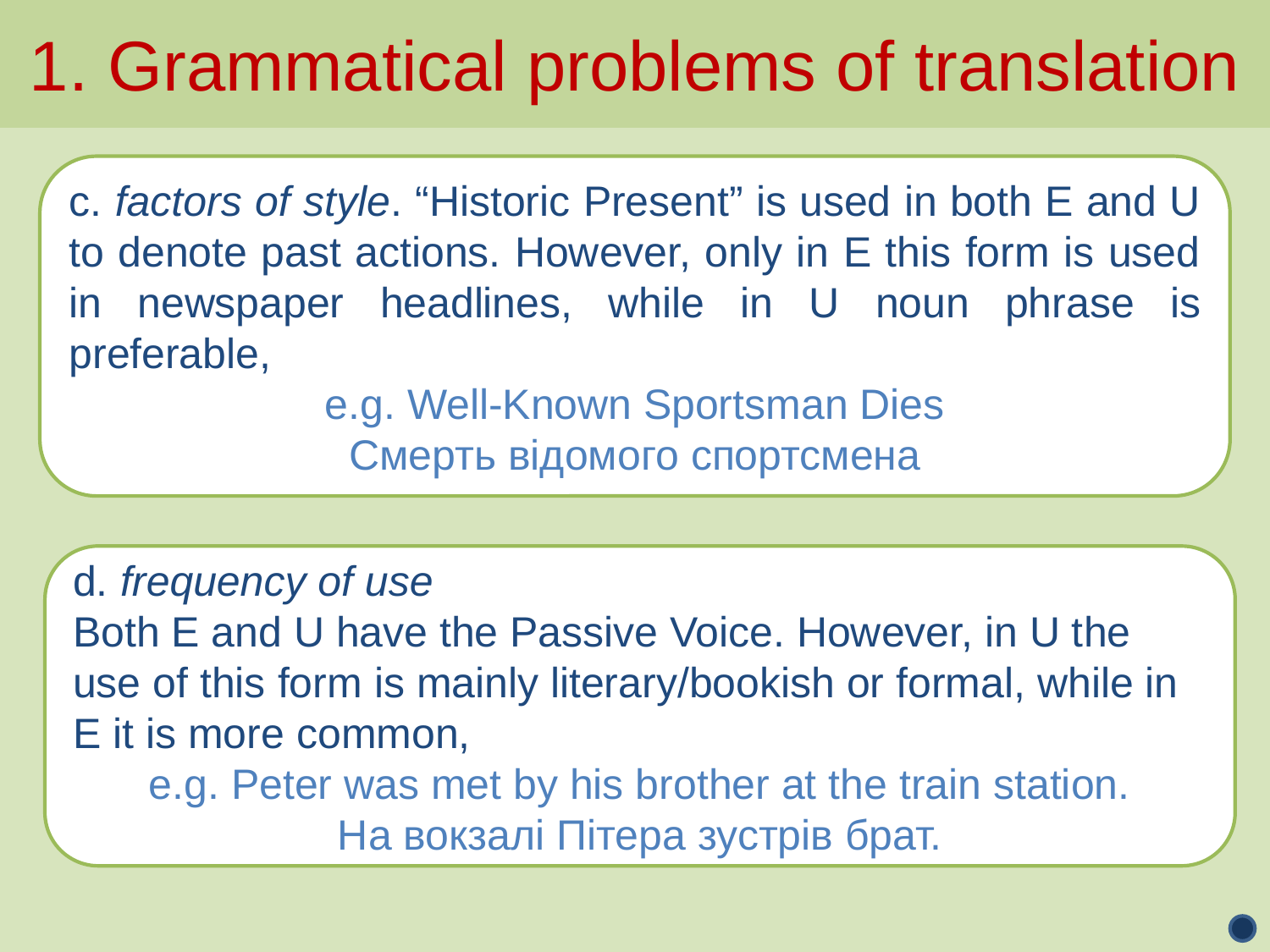

1. Grammatical problems of translation
c. factors of style. “Historic Present” is used in both E and U to denote past actions. However, only in E this form is used in newspaper headlines, while in U noun phrase is preferable,
e.g. Well-Known Sportsman Dies
Смерть відомого спортсмена
d. frequency of use
Both E and U have the Passive Voice. However, in U the use of this form is mainly literary/bookish or formal, while in E it is more common,
e.g. Peter was met by his brother at the train station.
На вокзалі Пітера зустрів брат.